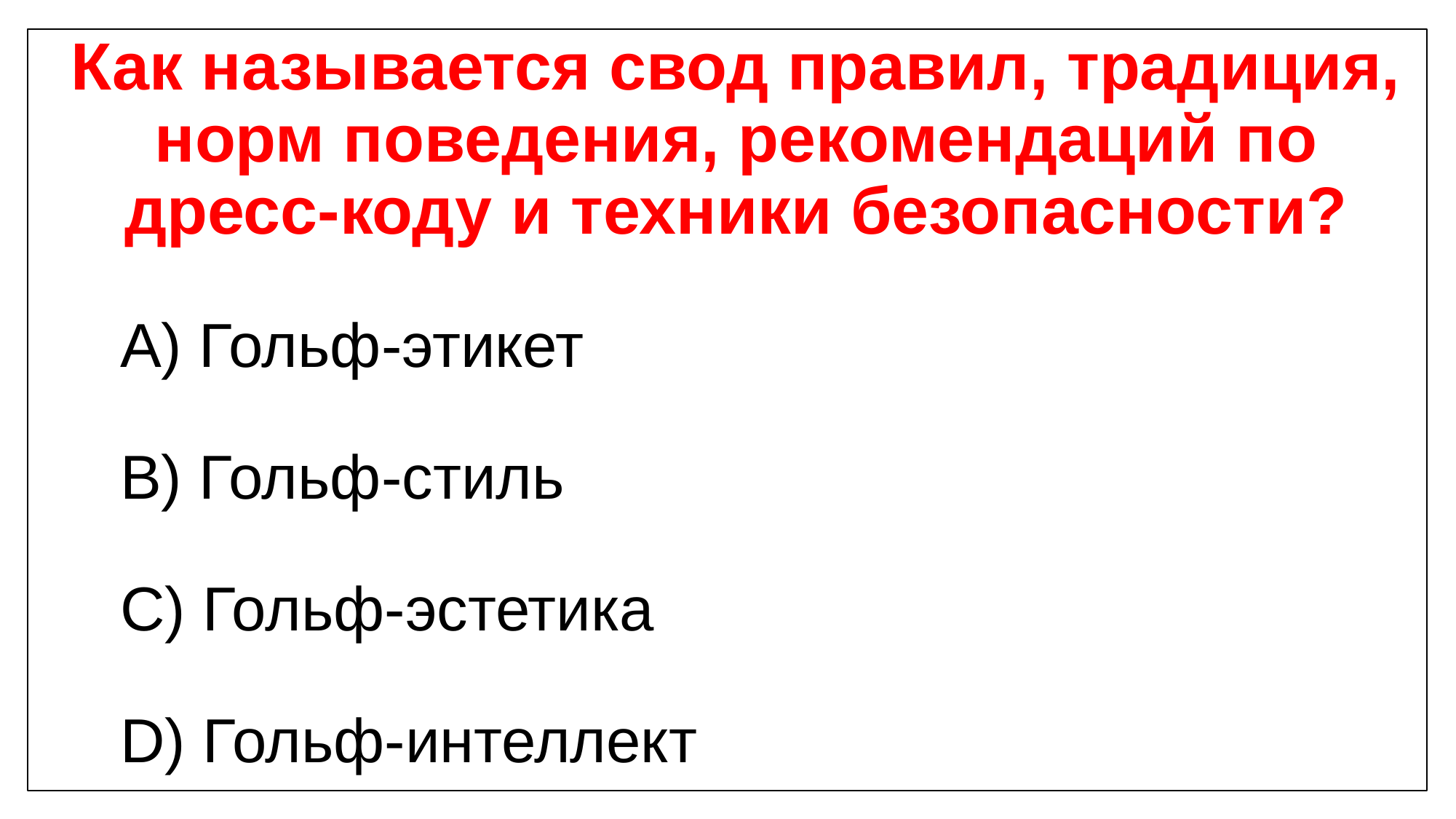

# Как называется свод правил, традиция, норм поведения, рекомендаций по дресс-коду и техники безопасности?
А) Гольф-этикет
В) Гольф-стиль
С) Гольф-эстетика
D) Гольф-интеллект